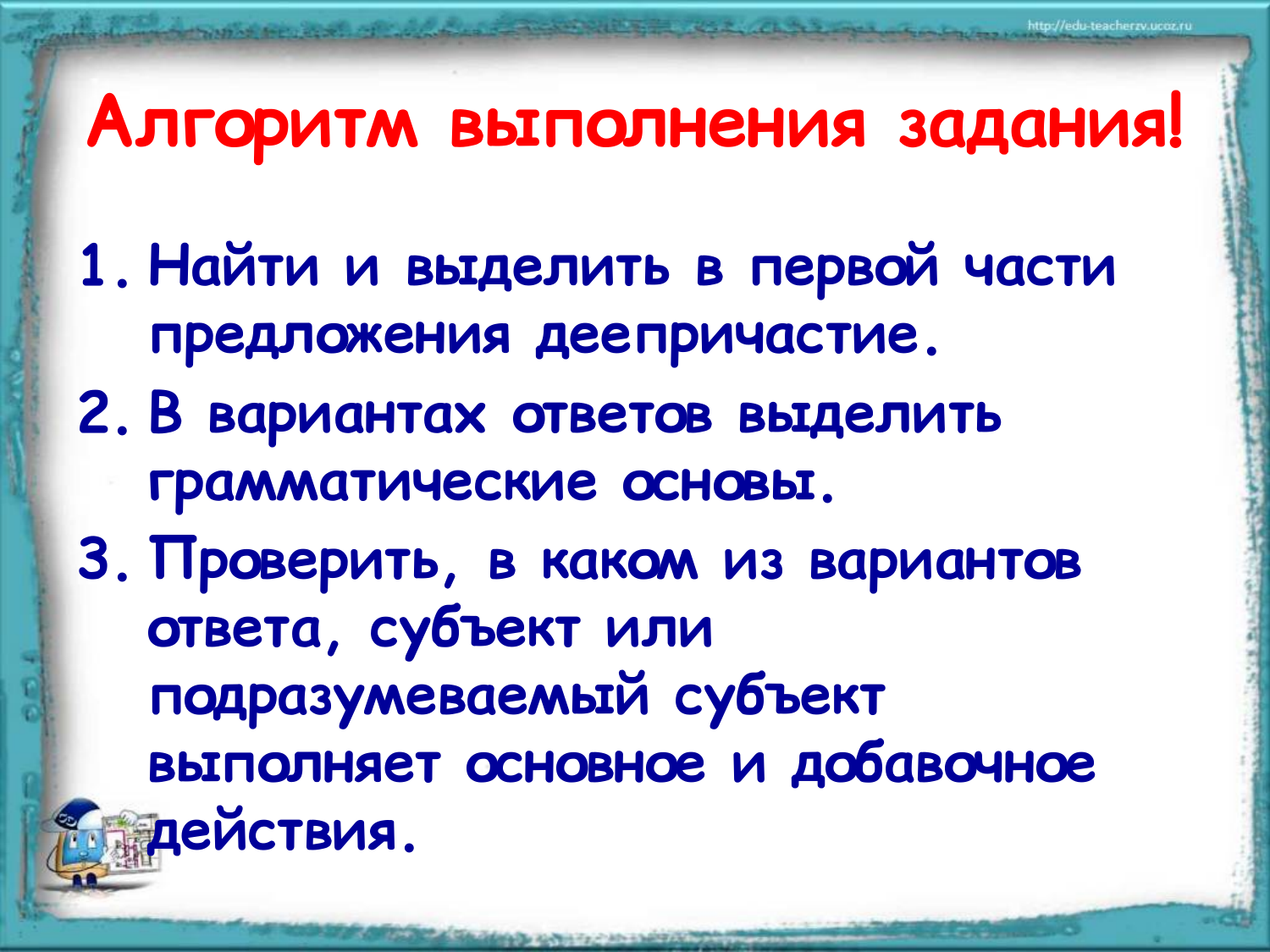

# Алгоритм выполнения задания!
Найти и выделить в первой части предложения деепричастие.
В вариантах ответов выделить грамматические основы.
Проверить, в каком из вариантов ответа, субъект или подразумеваемый субъект выполняет основное и добавочное действия.